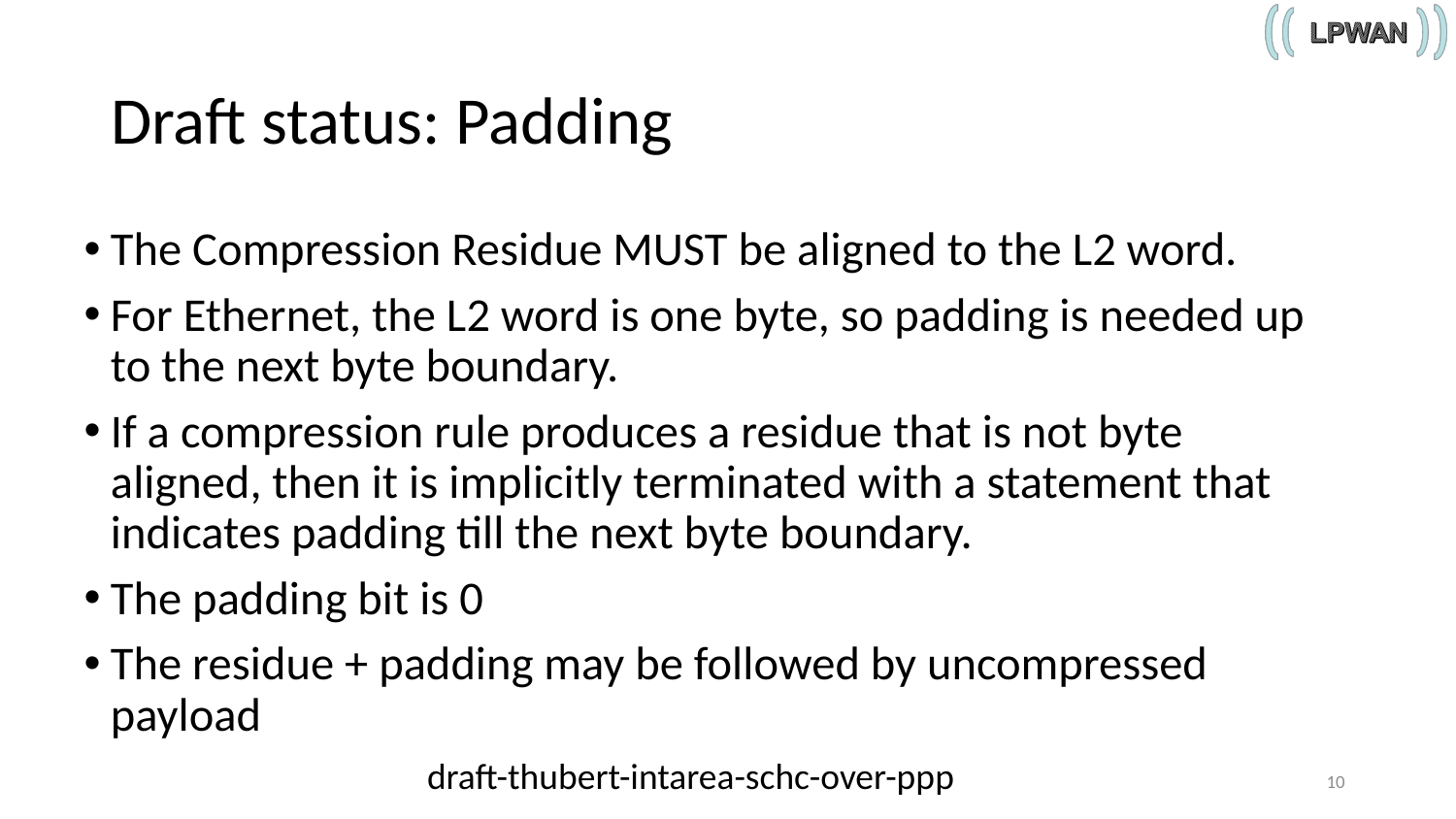

# Draft status: Padding
The Compression Residue MUST be aligned to the L2 word.
For Ethernet, the L2 word is one byte, so padding is needed up to the next byte boundary.
If a compression rule produces a residue that is not byte aligned, then it is implicitly terminated with a statement that indicates padding till the next byte boundary.
The padding bit is 0
The residue + padding may be followed by uncompressed payload
draft-thubert-intarea-schc-over-ppp
10